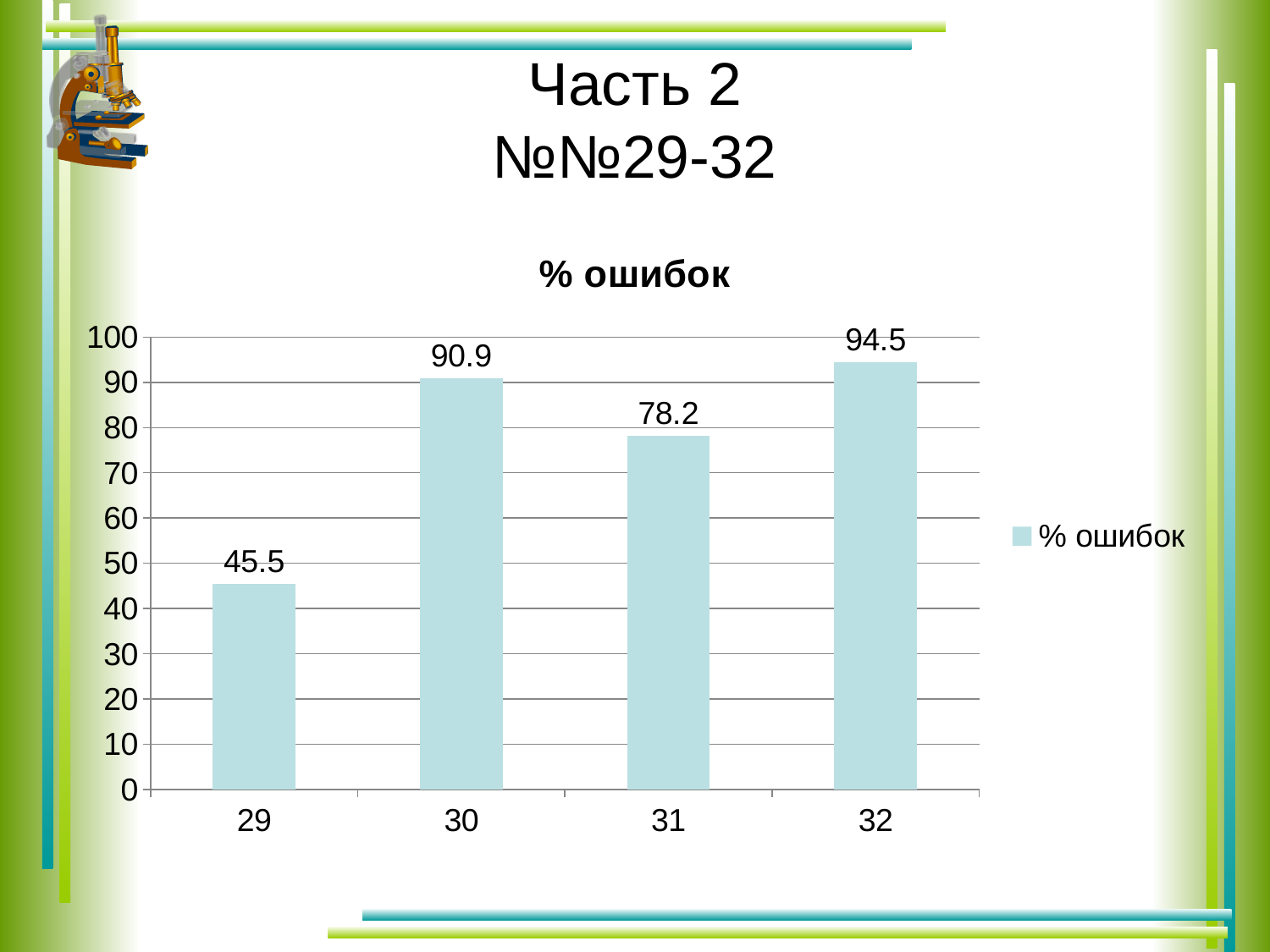

# Часть 2 №№29-32

### Chart:

| Category | % ошибок |
|---|---|
| 29 | 45.5 |
| 30 | 90.9 |
| 31 | 78.2 |
| 32 | 94.5 |